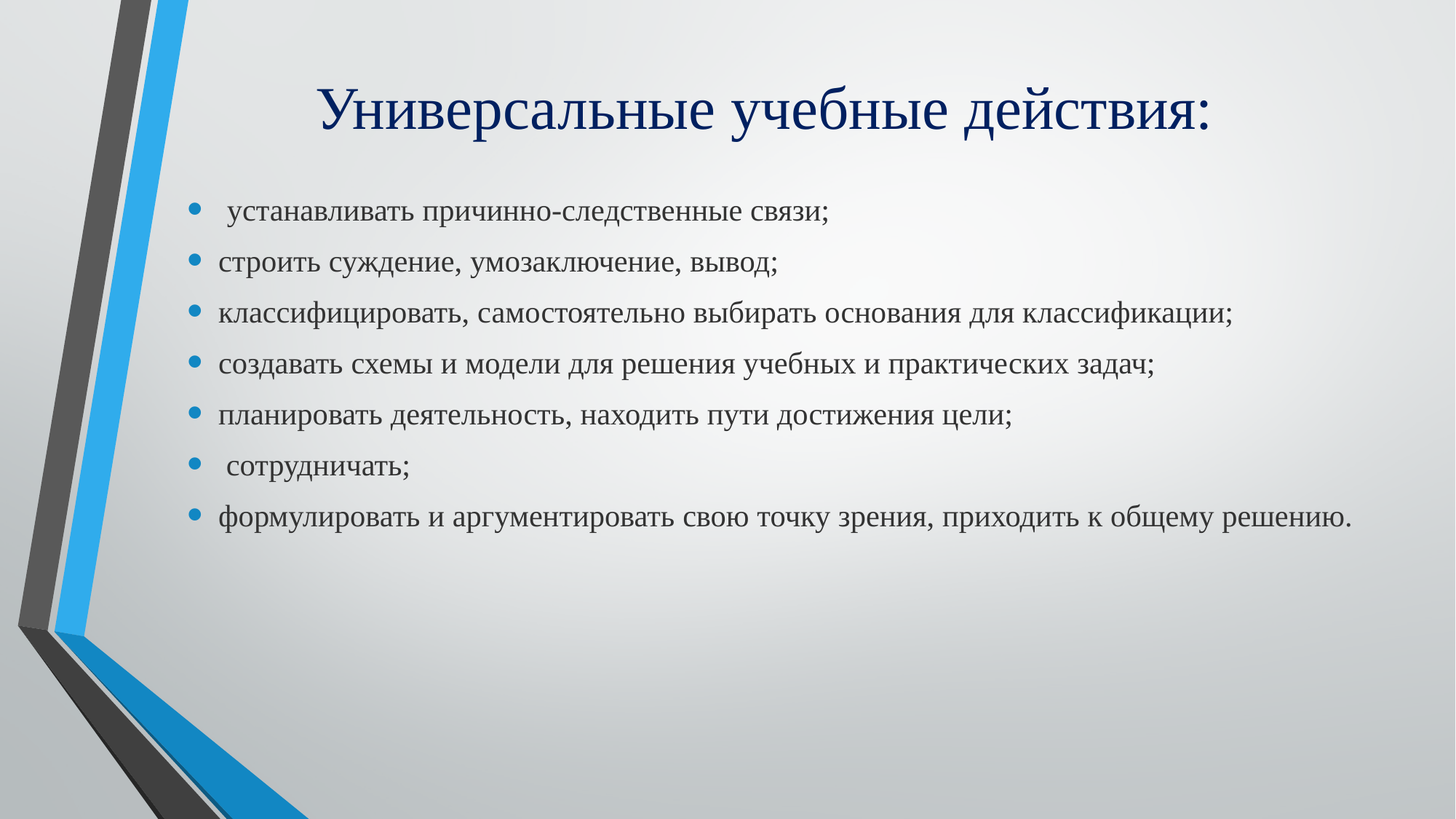

# Универсальные учебные действия:
 устанавливать причинно-следственные связи;
строить суждение, умозаключение, вывод;
классифицировать, самостоятельно выбирать основания для классификации;
создавать схемы и модели для решения учебных и практических задач;
планировать деятельность, находить пути достижения цели;
 сотрудничать;
формулировать и аргументировать свою точку зрения, приходить к общему решению.